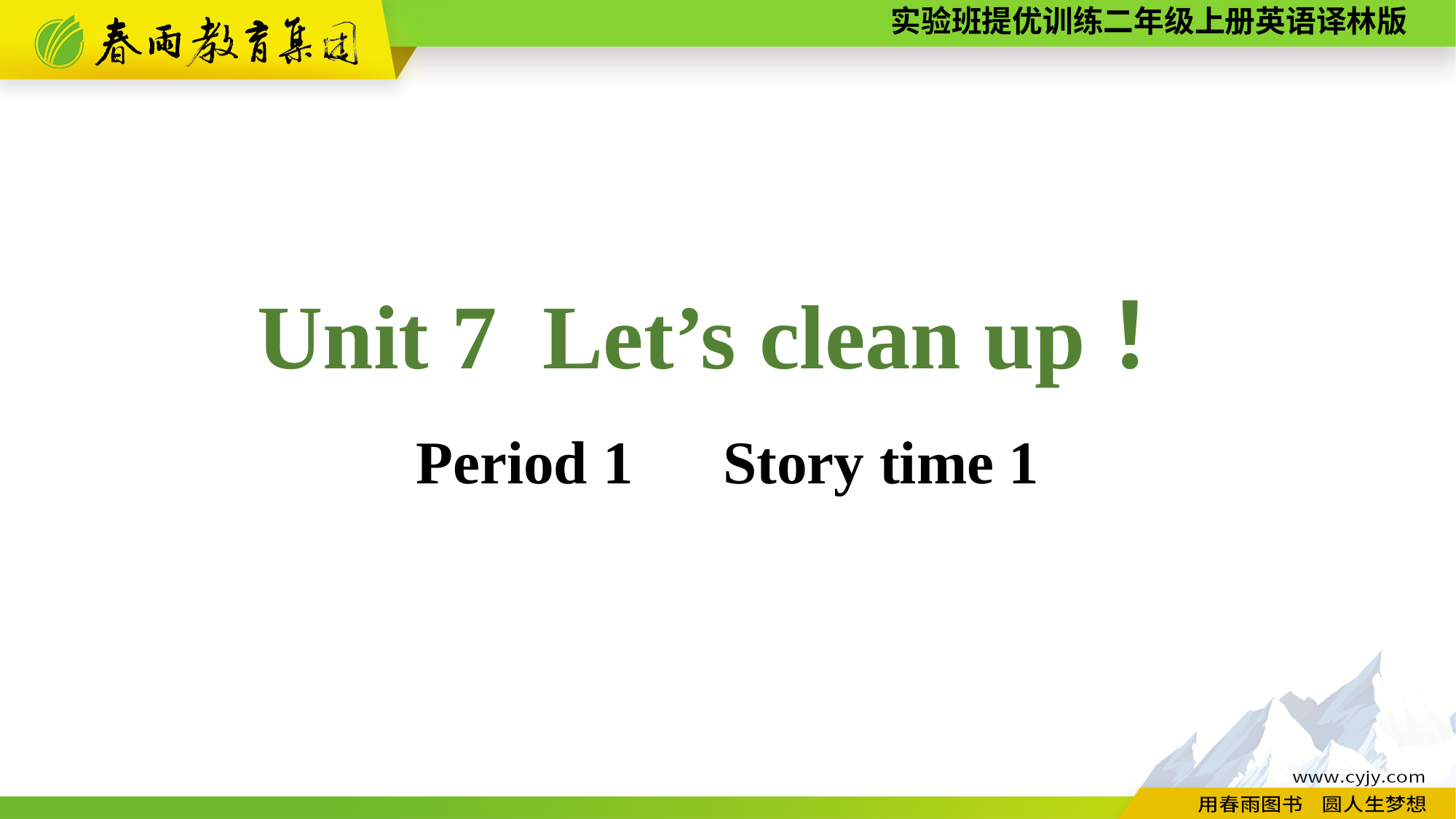

Unit 7  Let’s clean up！
Period 1　Story time 1